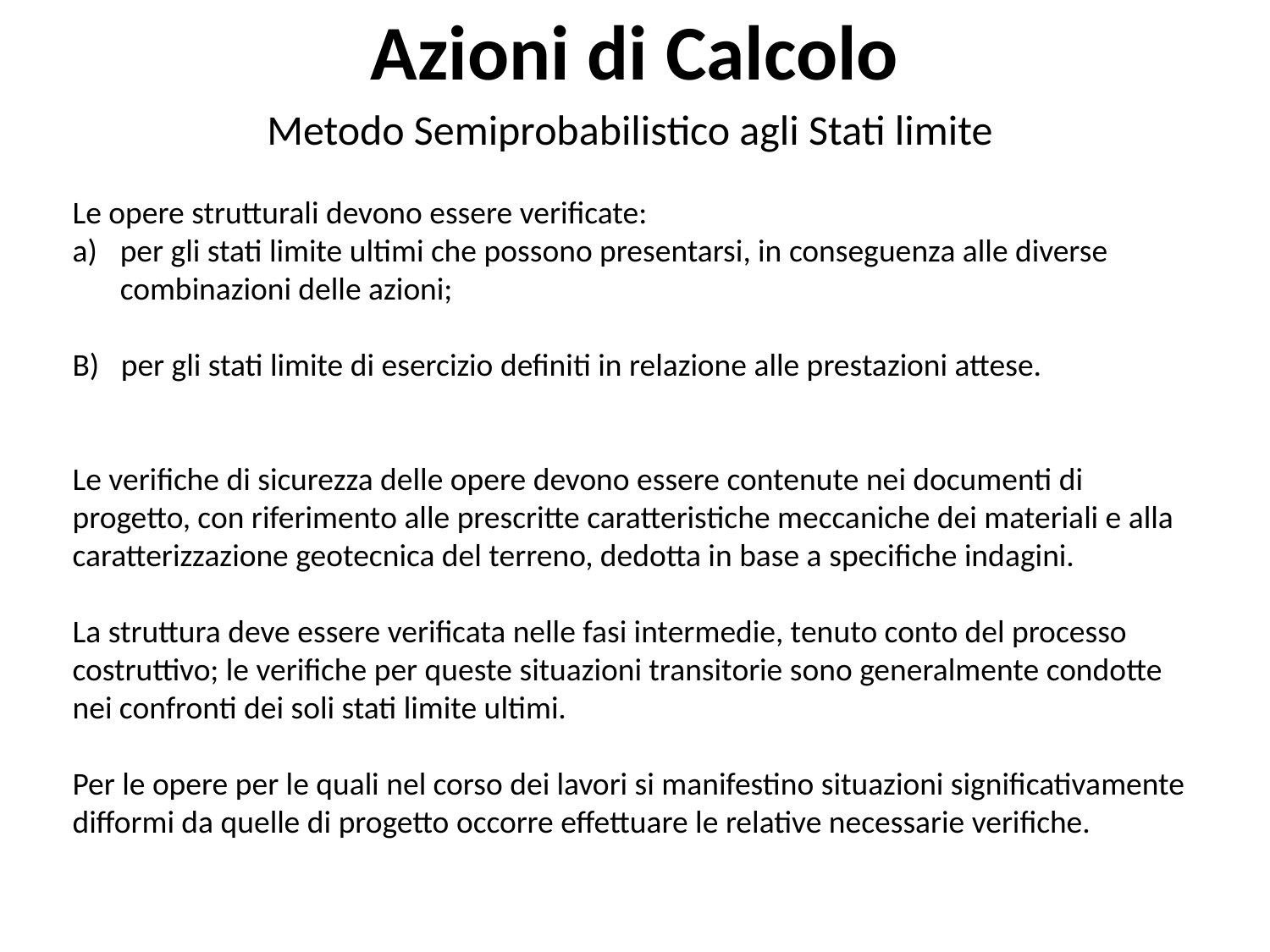

Azioni di Calcolo
Metodo Semiprobabilistico agli Stati limite
Le opere strutturali devono essere verificate:
per gli stati limite ultimi che possono presentarsi, in conseguenza alle diverse combinazioni delle azioni;

B)   per gli stati limite di esercizio definiti in relazione alle prestazioni attese.

Le verifiche di sicurezza delle opere devono essere contenute nei documenti di progetto, con riferimento alle prescritte caratteristiche meccaniche dei materiali e alla caratterizzazione geotecnica del terreno, dedotta in base a specifiche indagini.

La struttura deve essere verificata nelle fasi intermedie, tenuto conto del processo costruttivo; le verifiche per queste situazioni transitorie sono generalmente condotte nei confronti dei soli stati limite ultimi.

Per le opere per le quali nel corso dei lavori si manifestino situazioni significativamente difformi da quelle di progetto occorre effettuare le relative necessarie verifiche.